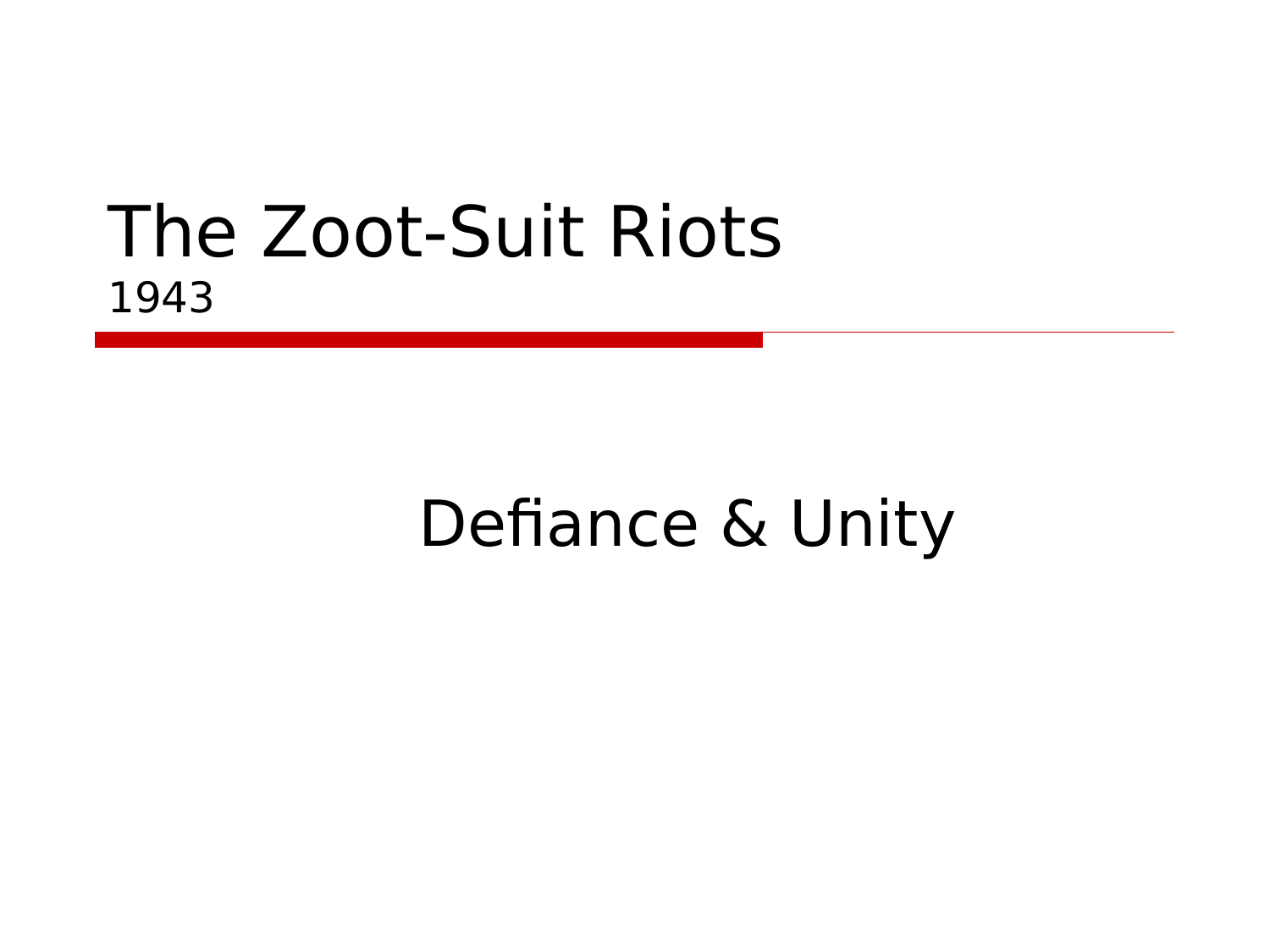

# The Zoot-Suit Riots 1943
Defiance & Unity